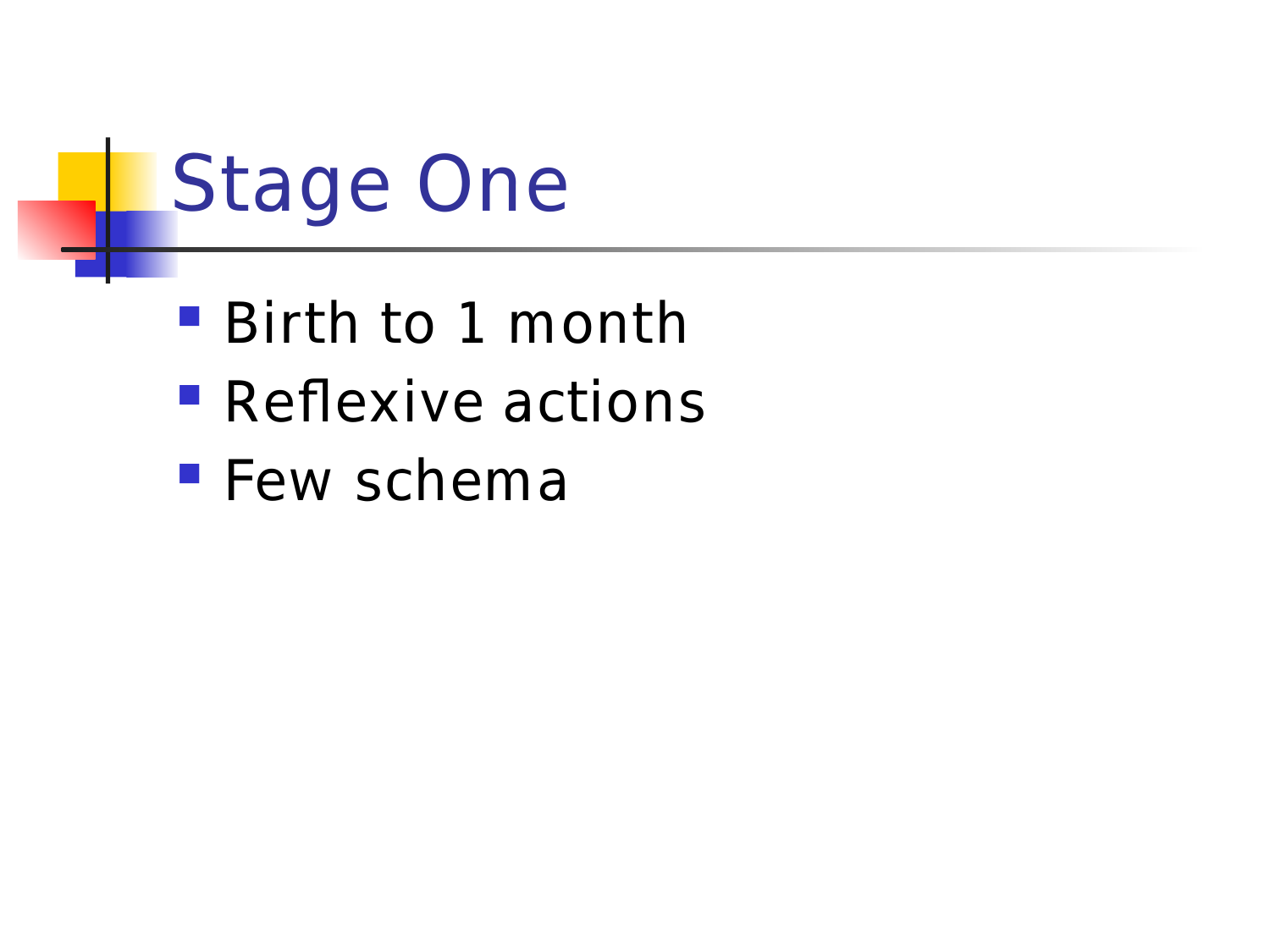

# Stage One
Birth to 1 month
Reflexive actions
Few schema